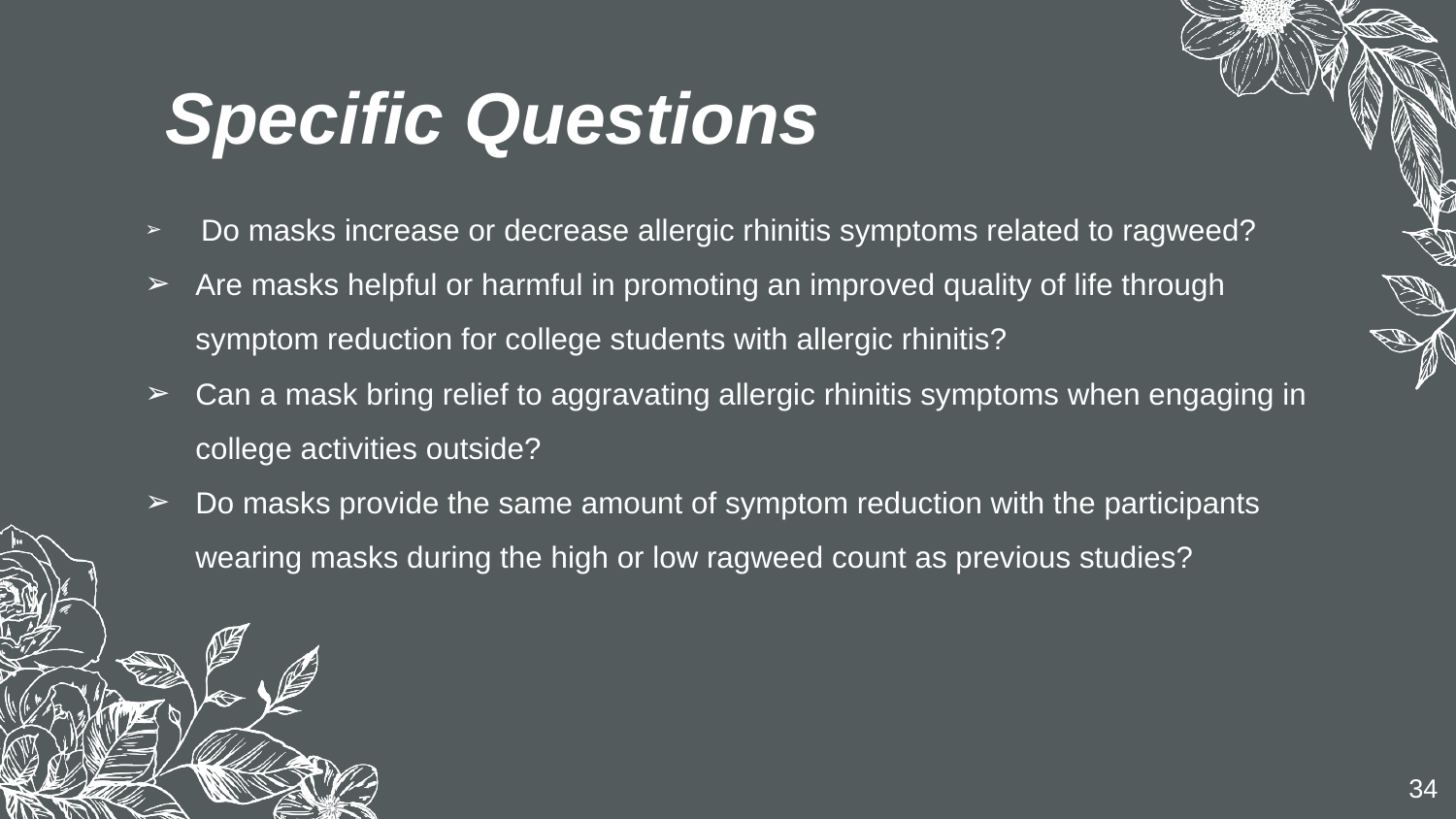

Specific Questions
 Do masks increase or decrease allergic rhinitis symptoms related to ragweed?
Are masks helpful or harmful in promoting an improved quality of life through symptom reduction for college students with allergic rhinitis?
Can a mask bring relief to aggravating allergic rhinitis symptoms when engaging in college activities outside?
Do masks provide the same amount of symptom reduction with the participants wearing masks during the high or low ragweed count as previous studies?

34